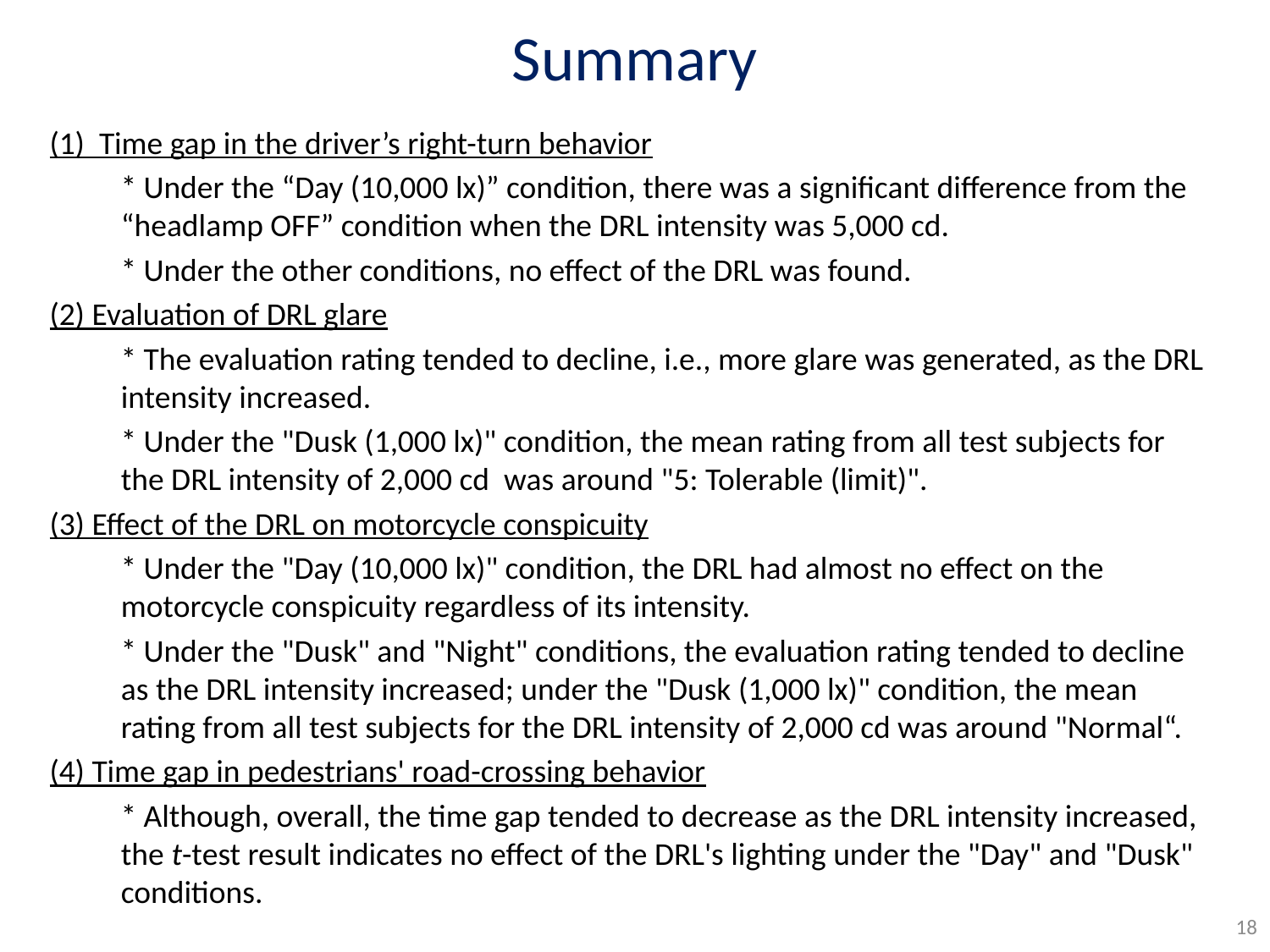

# Summary
(1)  Time gap in the driver’s right-turn behavior
　　* Under the “Day (10,000 lx)” condition, there was a significant difference from the “headlamp OFF” condition when the DRL intensity was 5,000 cd.
　　* Under the other conditions, no effect of the DRL was found.
(2) Evaluation of DRL glare
　　* The evaluation rating tended to decline, i.e., more glare was generated, as the DRL intensity increased.
　　* Under the "Dusk (1,000 lx)" condition, the mean rating from all test subjects for the DRL intensity of 2,000 cd  was around "5: Tolerable (limit)".
(3) Effect of the DRL on motorcycle conspicuity
　　* Under the "Day (10,000 lx)" condition, the DRL had almost no effect on the motorcycle conspicuity regardless of its intensity.
　　* Under the "Dusk" and "Night" conditions, the evaluation rating tended to decline as the DRL intensity increased; under the "Dusk (1,000 lx)" condition, the mean rating from all test subjects for the DRL intensity of 2,000 cd was around "Normal“.
(4) Time gap in pedestrians' road-crossing behavior
　　* Although, overall, the time gap tended to decrease as the DRL intensity increased, the t-test result indicates no effect of the DRL's lighting under the "Day" and "Dusk" conditions.
18